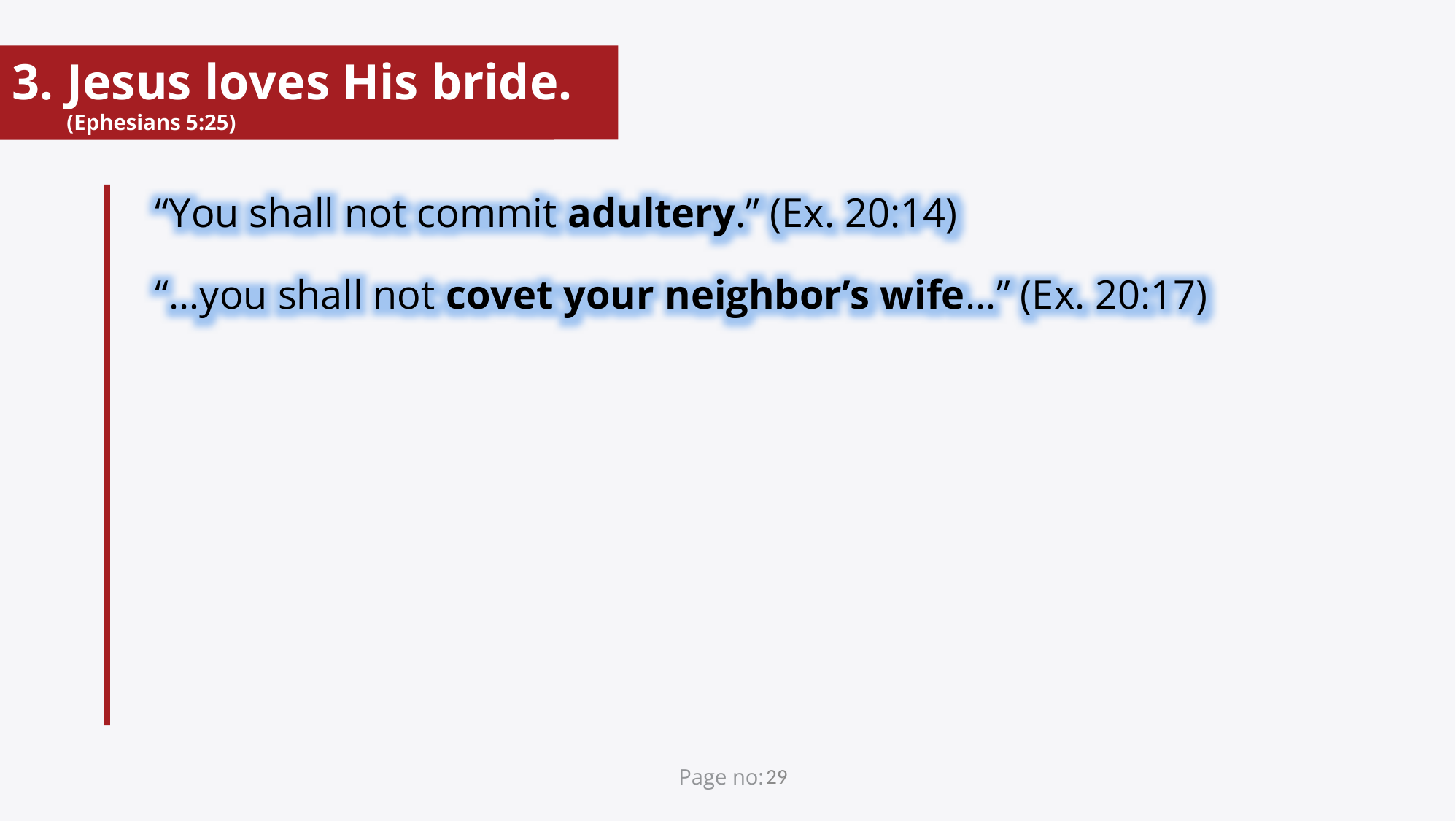

Jesus loves His bride. (Ephesians 5:25)

“You shall not commit adultery.” (Ex. 20:14)
“…you shall not covet your neighbor’s wife…” (Ex. 20:17)